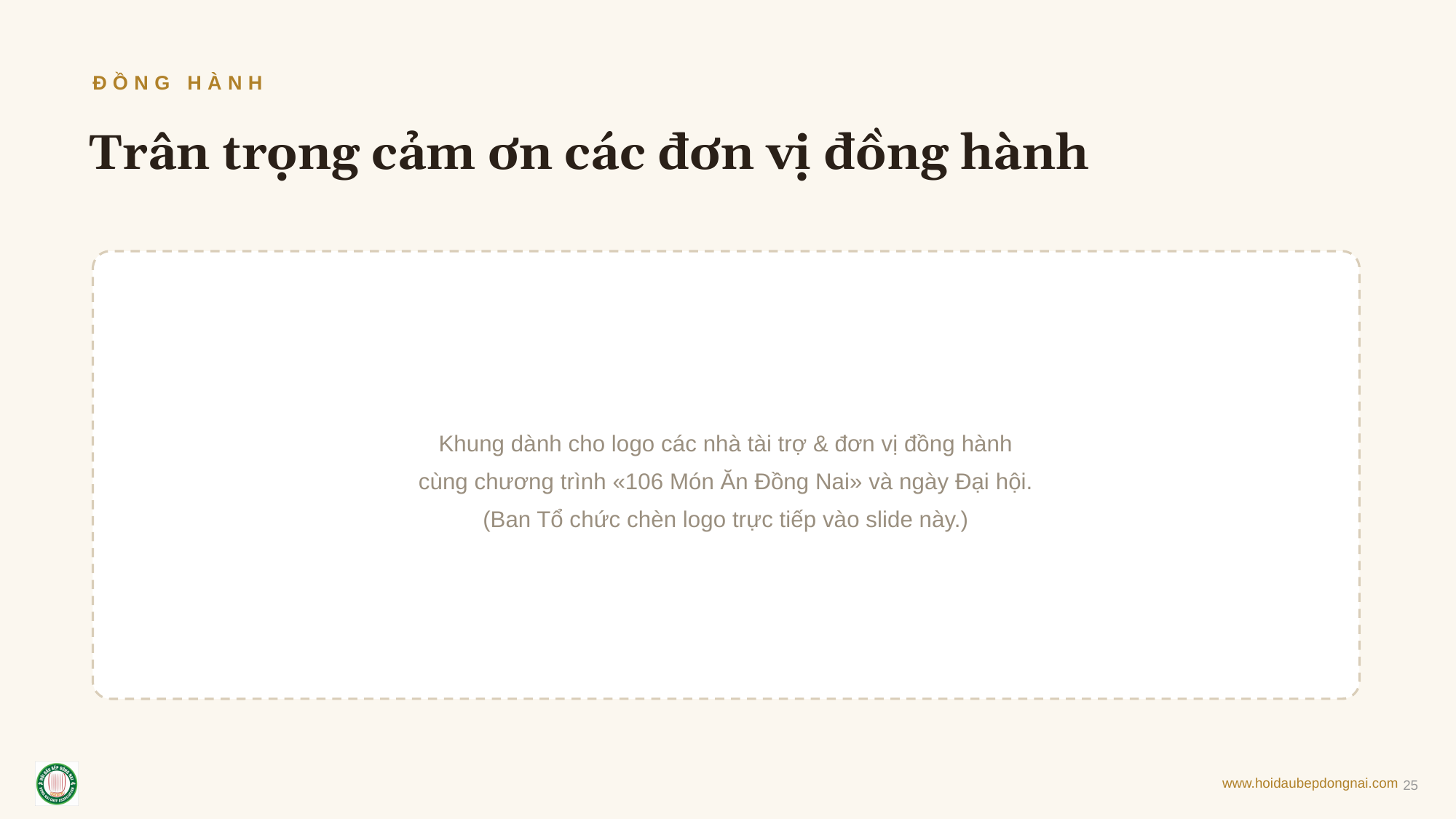

ĐỒNG HÀNH
Trân trọng cảm ơn các đơn vị đồng hành

Khung dành cho logo các nhà tài trợ & đơn vị đồng hành
cùng chương trình «106 Món Ăn Đồng Nai» và ngày Đại hội.
(Ban Tổ chức chèn logo trực tiếp vào slide này.)
25